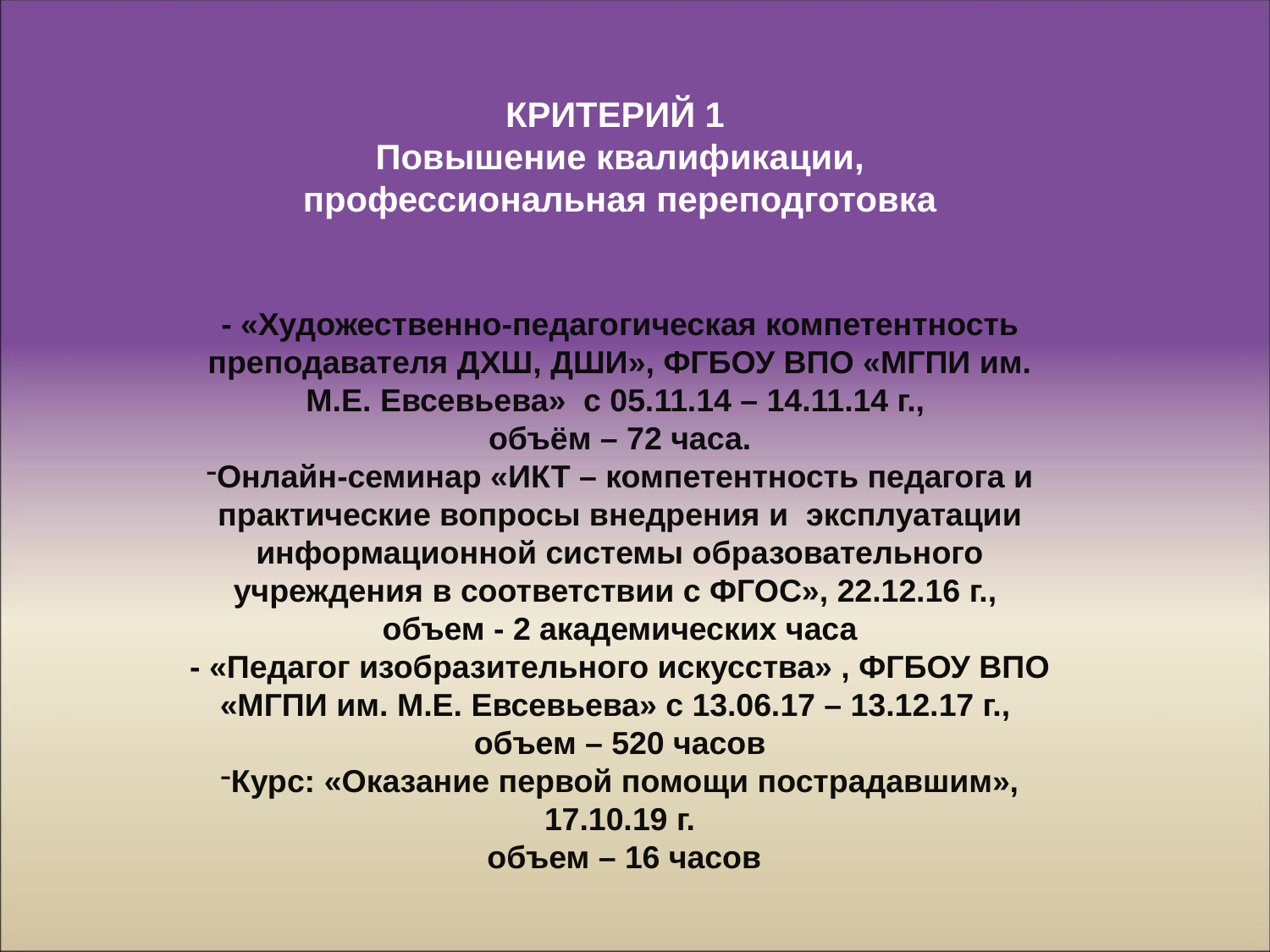

КРИТЕРИЙ 1
Повышение квалификации,
профессиональная переподготовка

- «Художественно-педагогическая компетентность преподавателя ДХШ, ДШИ», ФГБОУ ВПО «МГПИ им. М.Е. Евсевьева»  с 05.11.14 – 14.11.14 г.,
объём – 72 часа.
Онлайн-семинар «ИКТ – компетентность педагога и практические вопросы внедрения и  эксплуатации информационной системы образовательного учреждения в соответствии с ФГОС», 22.12.16 г.,
объем - 2 академических часа
- «Педагог изобразительного искусства» , ФГБОУ ВПО «МГПИ им. М.Е. Евсевьева» с 13.06.17 – 13.12.17 г.,
объем – 520 часов
Курс: «Оказание первой помощи пострадавшим», 17.10.19 г.
 объем – 16 часов